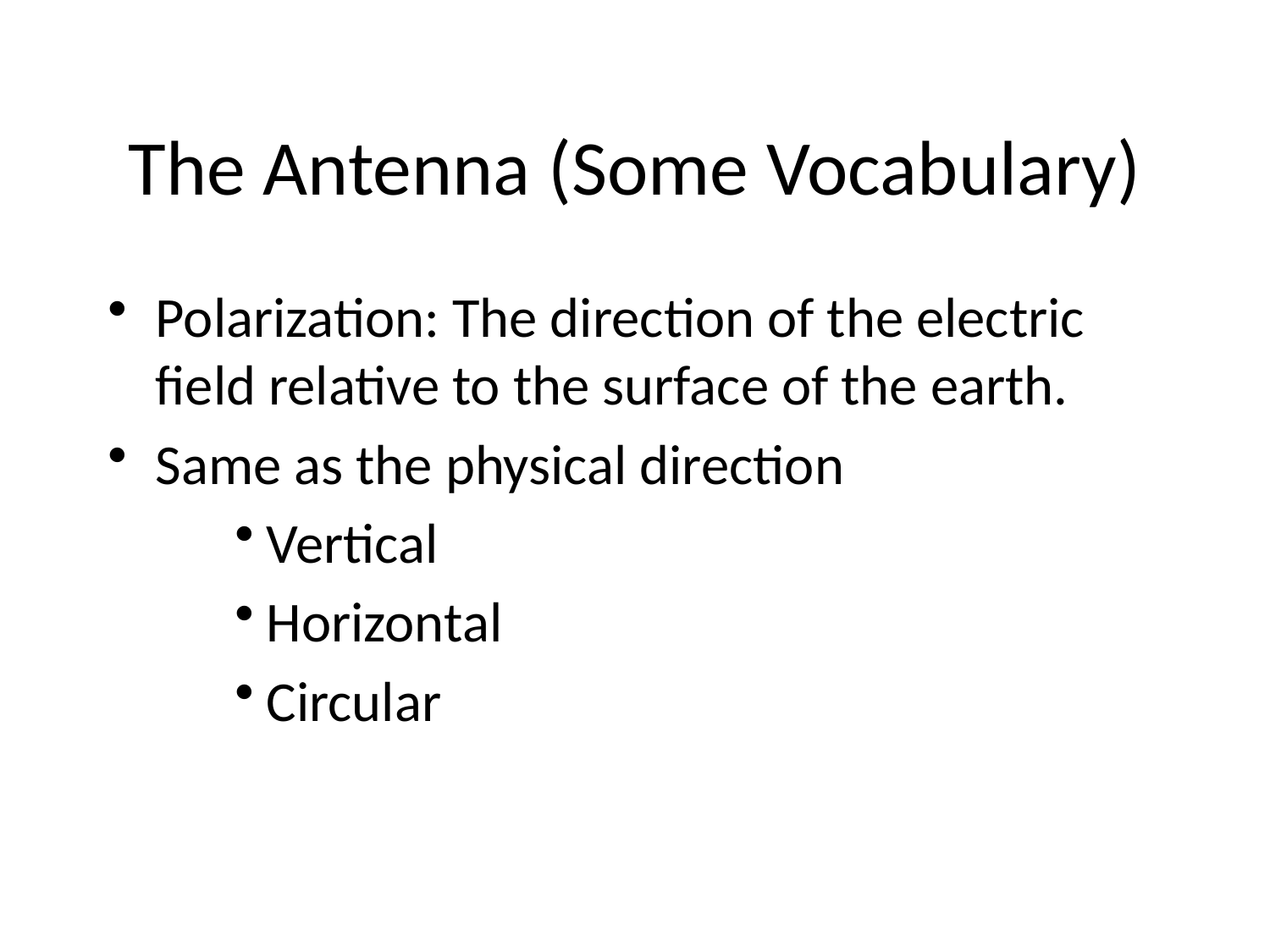

The Antenna (Some Vocabulary)
Polarization: The direction of the electric field relative to the surface of the earth.
Same as the physical direction
Vertical
Horizontal
Circular